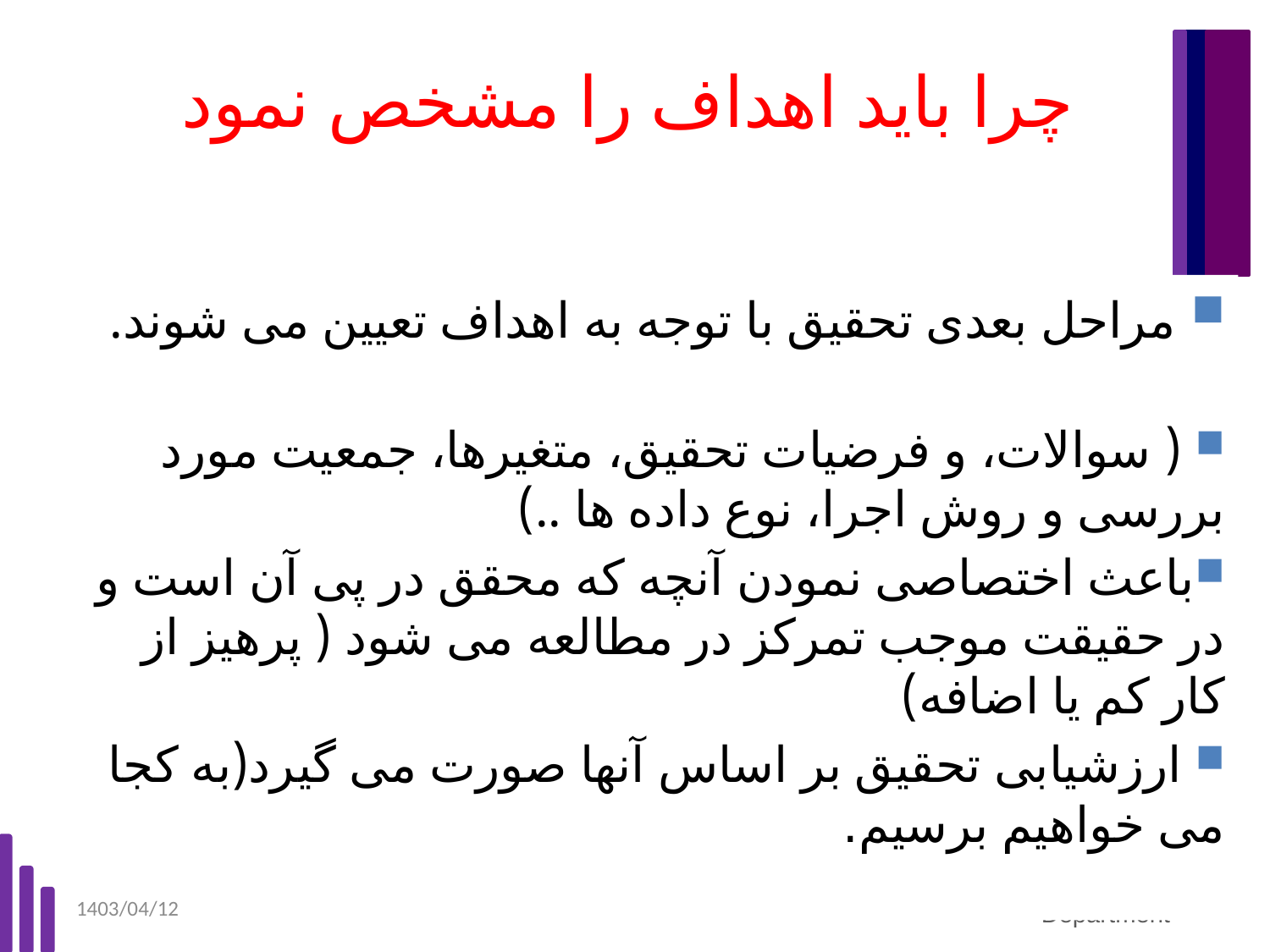

# چرا باید اهداف را مشخص نمود
 مراحل بعدی تحقیق با توجه به اهداف تعیین می شوند.
 ( سوالات، و فرضیات تحقیق، متغیرها، جمعیت مورد بررسی و روش اجرا، نوع داده ها ..)
باعث اختصاصی نمودن آنچه که محقق در پی آن است و در حقیقت موجب تمرکز در مطالعه می شود ( پرهیز از کار کم یا اضافه)
 ارزشیابی تحقیق بر اساس آنها صورت می گیرد(به کجا می خواهیم برسیم.
1403/04/12